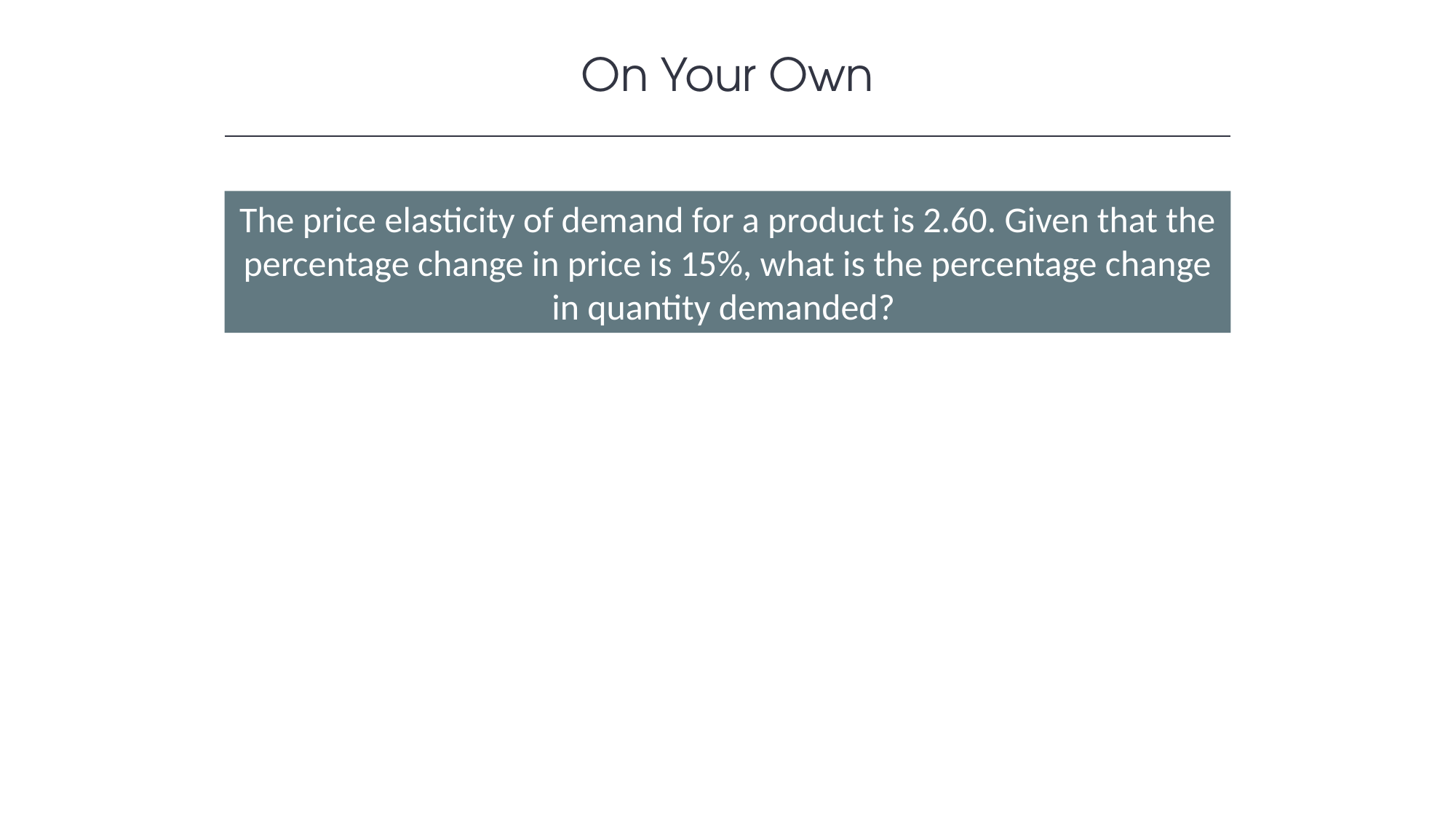

On Your Own
The price elasticity of demand for a product is 2.60. Given that the percentage change in price is 15%, what is the percentage change in quantity demanded?